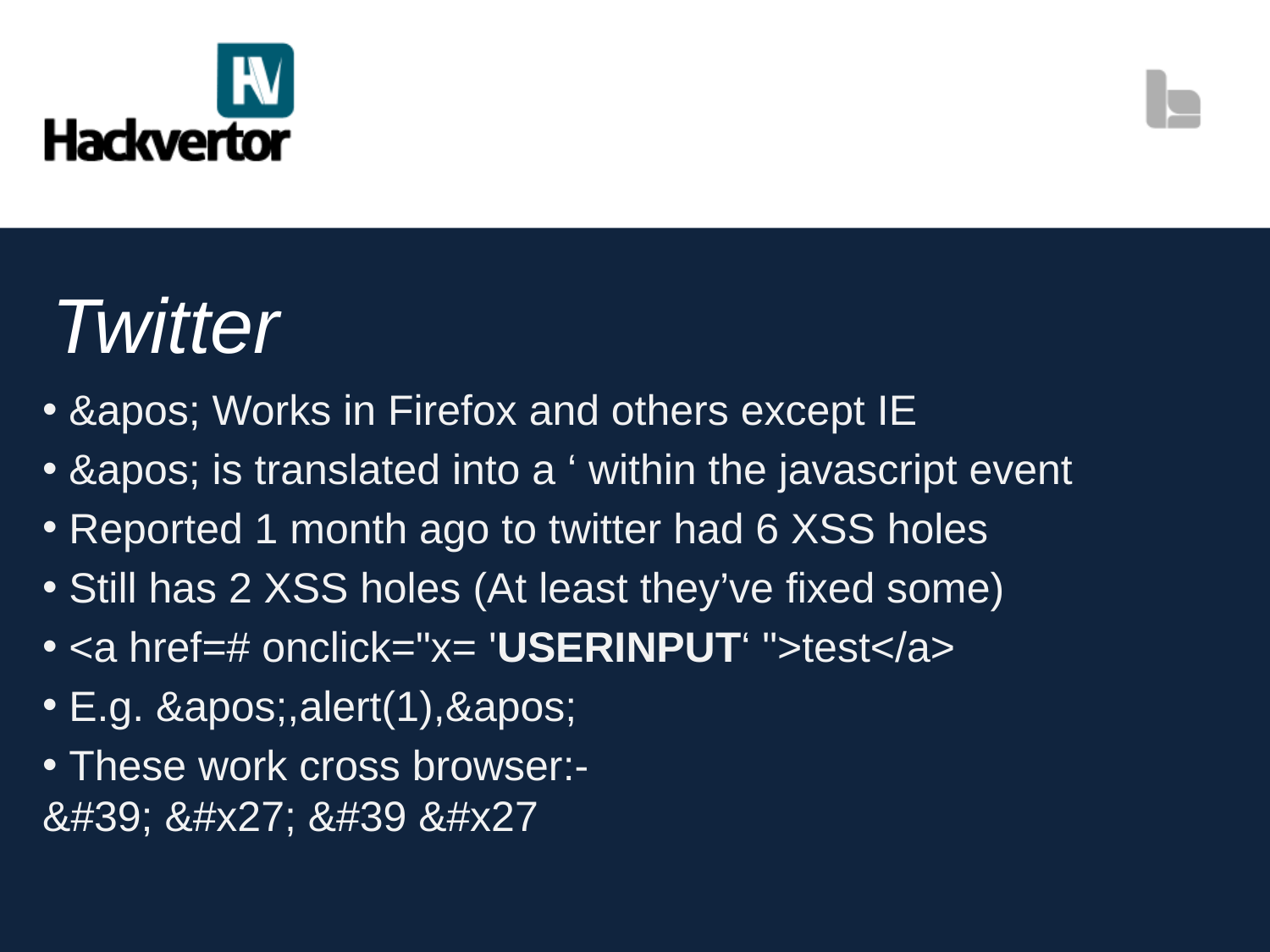

# Twitter
 &apos; Works in Firefox and others except IE
 &apos; is translated into a ‘ within the javascript event
 Reported 1 month ago to twitter had 6 XSS holes
 Still has 2 XSS holes (At least they’ve fixed some)
 <a href=# onclick="x= 'USERINPUT‘ ">test</a>
 E.g. &apos;,alert(1),&apos;
 These work cross browser:-
&#39; &#x27; &#39 &#x27